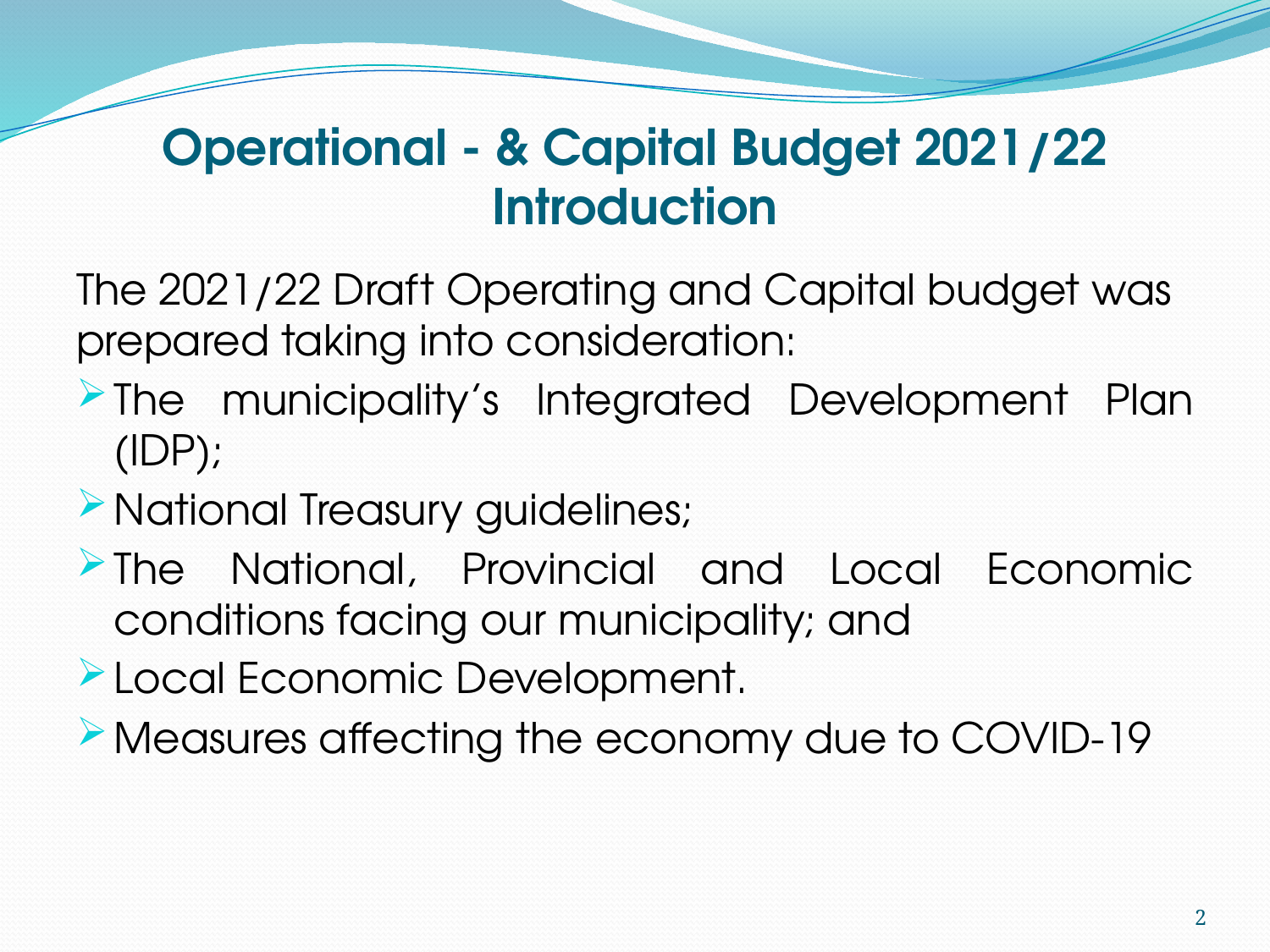

# Operational - & Capital Budget 2021/22 Introduction
The 2021/22 Draft Operating and Capital budget was prepared taking into consideration:
The municipality’s Integrated Development Plan (IDP);
National Treasury guidelines;
The National, Provincial and Local Economic conditions facing our municipality; and
Local Economic Development.
Measures affecting the economy due to COVID-19

2